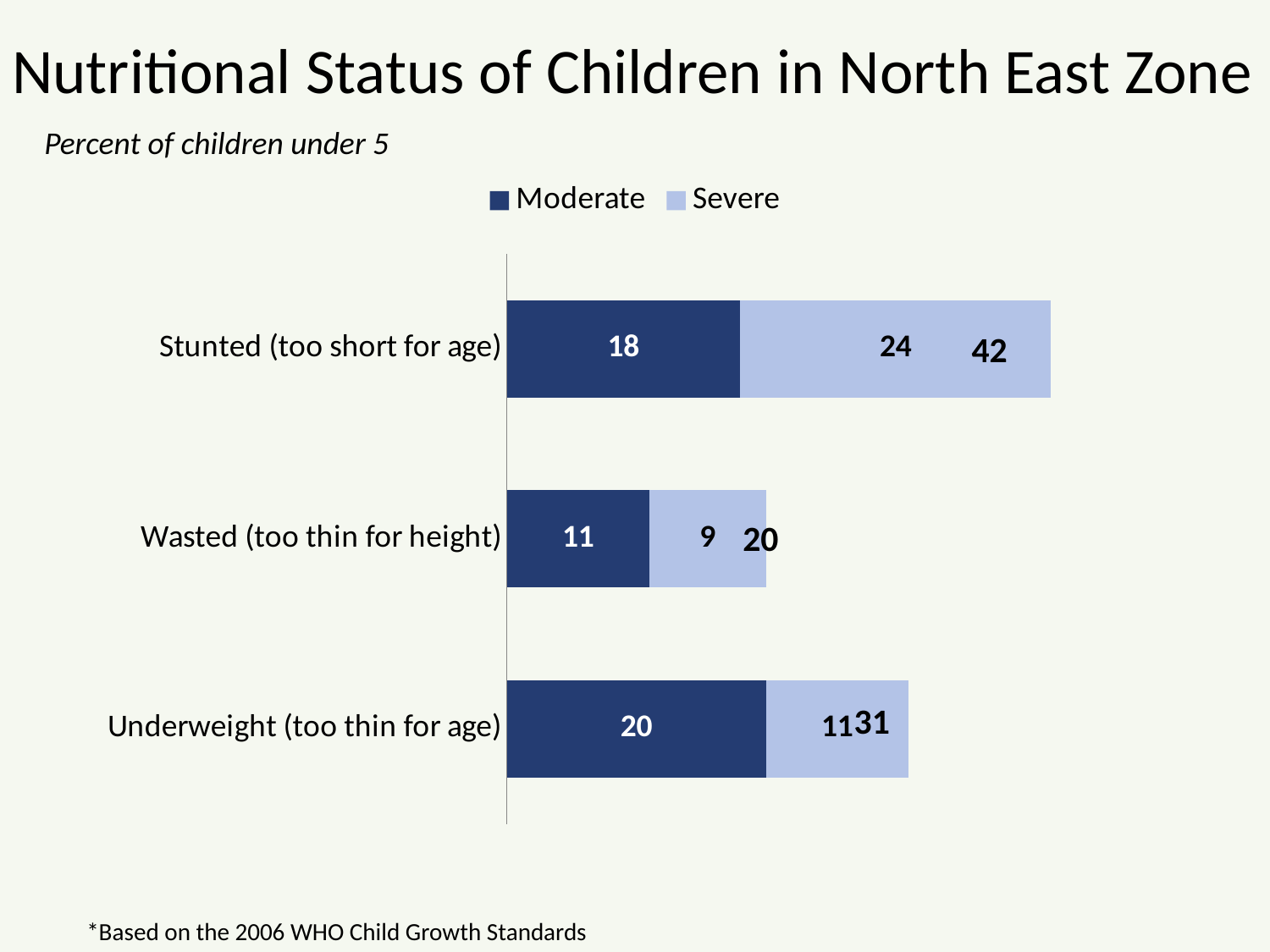

# Nutritional Status of Children in North East Zone
Percent of children under 5

### Chart

| Category | Moderate | Severe |
|---|---|---|
| Underweight (too thin for age) | 20.0 | 11.0 |
| Wasted (too thin for height) | 11.0 | 9.0 |
| Stunted (too short for age) | 18.0 | 24.0 |
42
20
31
*Based on the 2006 WHO Child Growth Standards